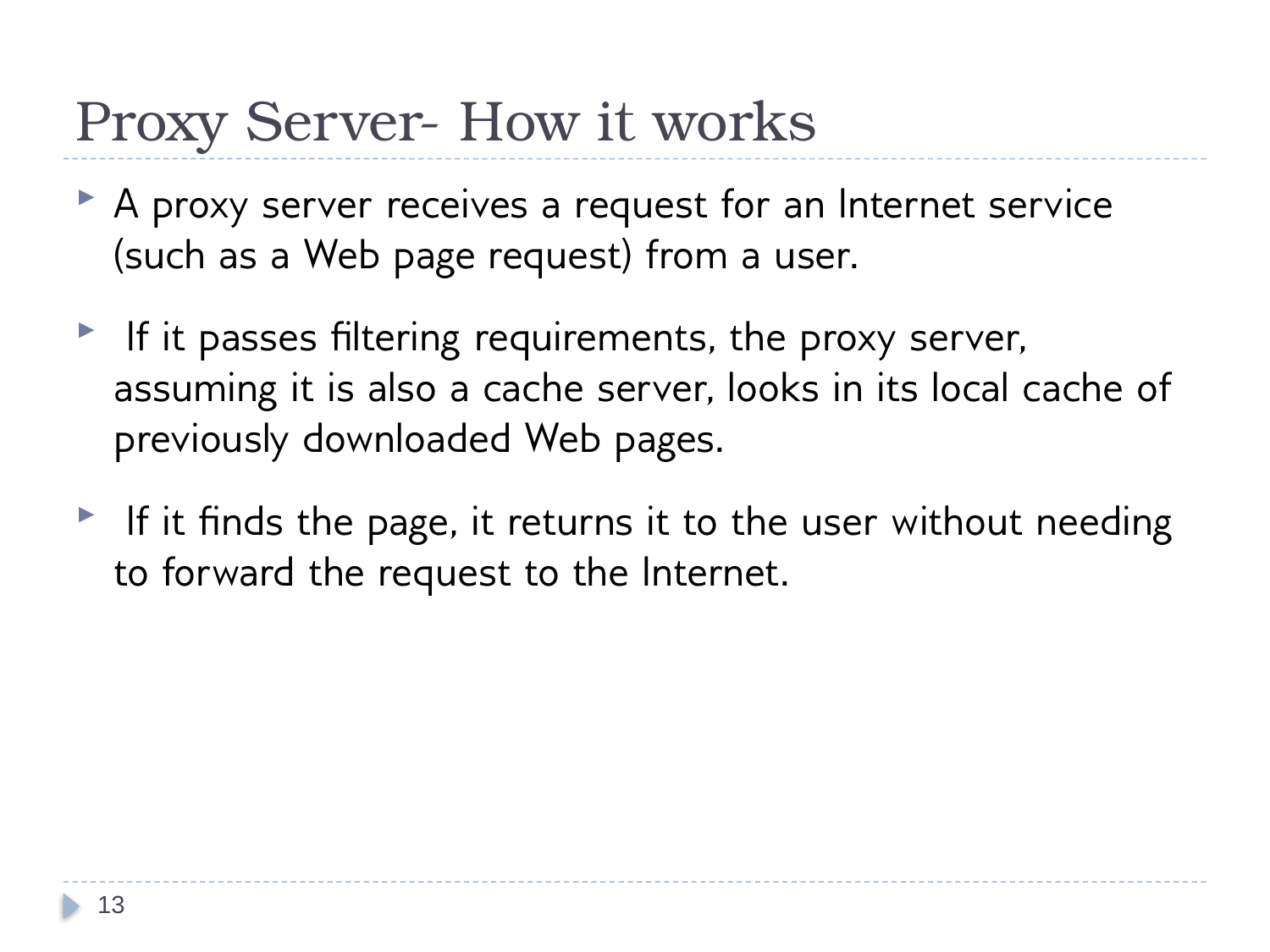

# Proxy Server- How it works
A proxy server receives a request for an Internet service (such as a Web page request) from a user.
 If it passes filtering requirements, the proxy server, assuming it is also a cache server, looks in its local cache of previously downloaded Web pages.
 If it finds the page, it returns it to the user without needing to forward the request to the Internet.

13